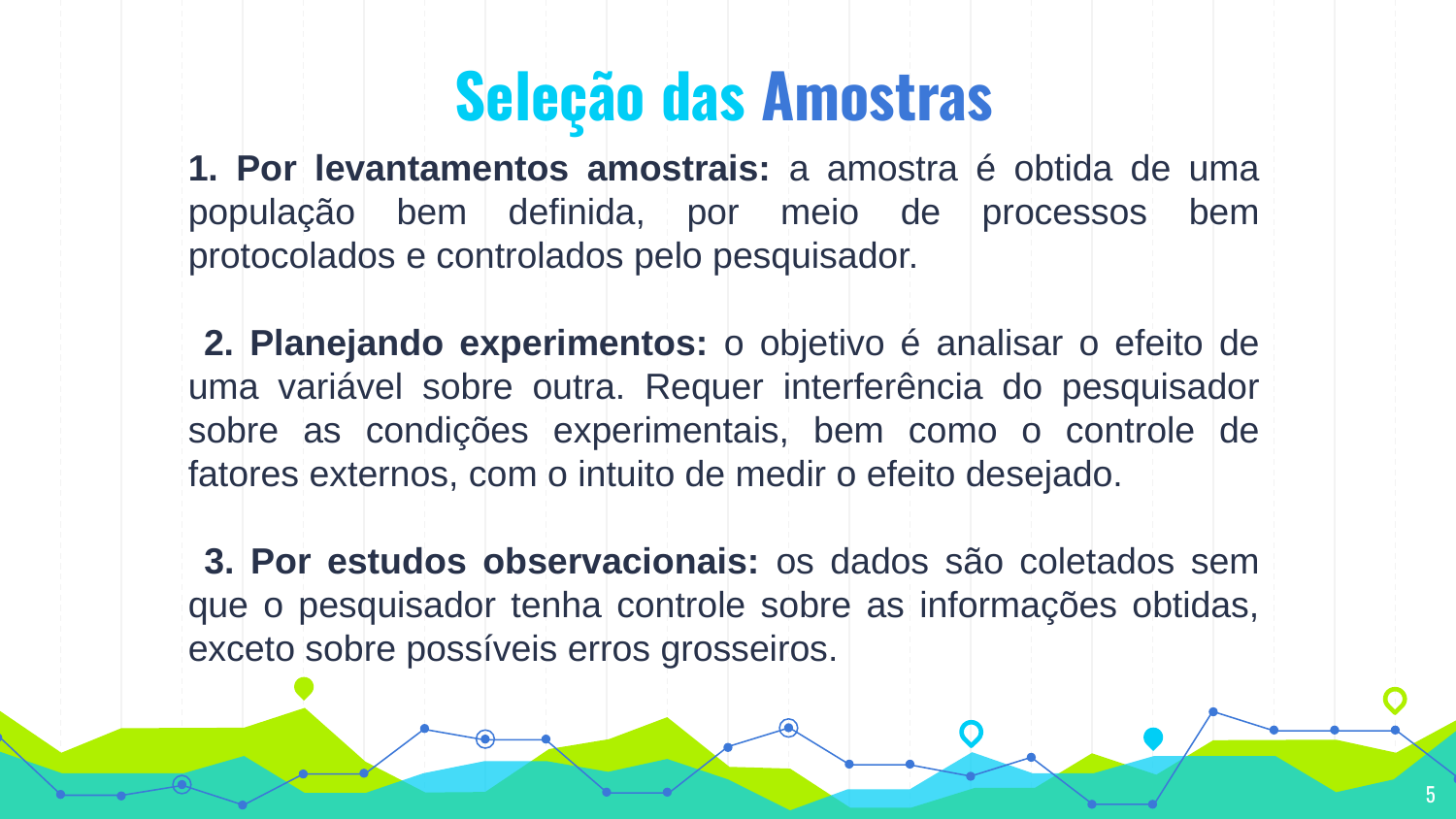

# Seleção das Amostras
1. Por levantamentos amostrais: a amostra é obtida de uma população bem definida, por meio de processos bem protocolados e controlados pelo pesquisador.

 2. Planejando experimentos: o objetivo é analisar o efeito de uma variável sobre outra. Requer interferência do pesquisador sobre as condições experimentais, bem como o controle de fatores externos, com o intuito de medir o efeito desejado.

 3. Por estudos observacionais: os dados são coletados sem que o pesquisador tenha controle sobre as informações obtidas, exceto sobre possíveis erros grosseiros.
5